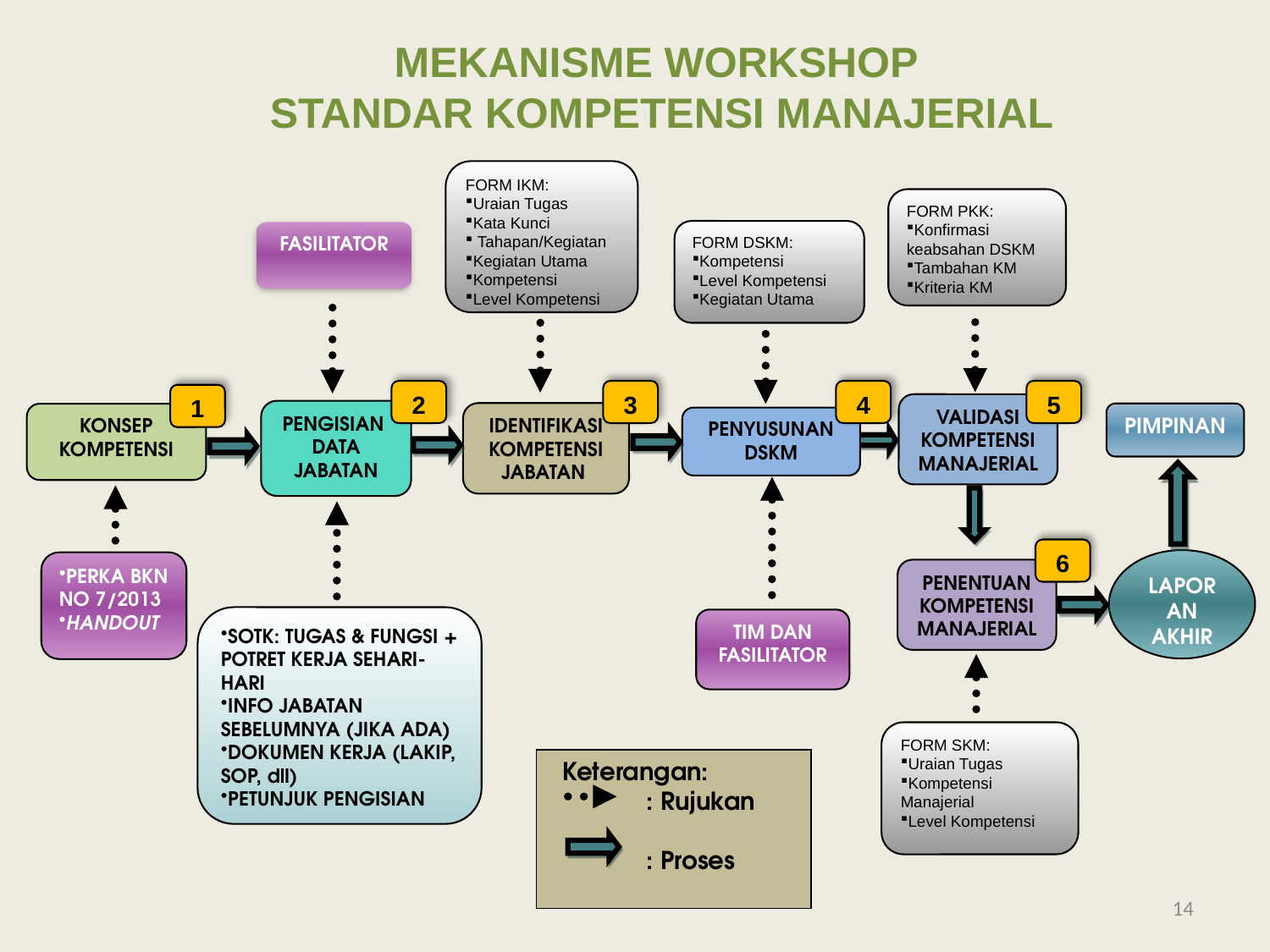

MEKANISME WORKSHOP
STANDAR KOMPETENSI MANAJERIAL

FORM IKM:
Uraian Tugas
Kata Kunci
 Tahapan/Kegiatan
Kegiatan Utama
Kompetensi
Level Kompetensi
FORM PKK:
Konfirmasi keabsahan DSKM
Tambahan KM
Kriteria KM
FORM DSKM:
Kompetensi
Level Kompetensi
Kegiatan Utama
FASILITATOR

2
3
4
5
1
VALIDASI KOMPETENSI MANAJERIAL

PENGISIAN  DATA JABATAN

IDENTIFIKASI KOMPETENSI JABATAN

PIMPINAN

KONSEP KOMPETENSI

PENYUSUNAN DSKM

6
LAPORAN AKHIR

PERKA BKN NO 7/2013
HANDOUT

PENENTUAN KOMPETENSI MANAJERIAL

SOTK: TUGAS & FUNGSI + POTRET KERJA SEHARI-HARI
INFO JABATAN SEBELUMNYA (JIKA ADA)
DOKUMEN KERJA (LAKIP, SOP, dll)
PETUNJUK PENGISIAN

TIM DAN FASILITATOR

FORM SKM:
Uraian Tugas
Kompetensi Manajerial
Level Kompetensi
  Keterangan:
              : Rujukan

              : Proses

14